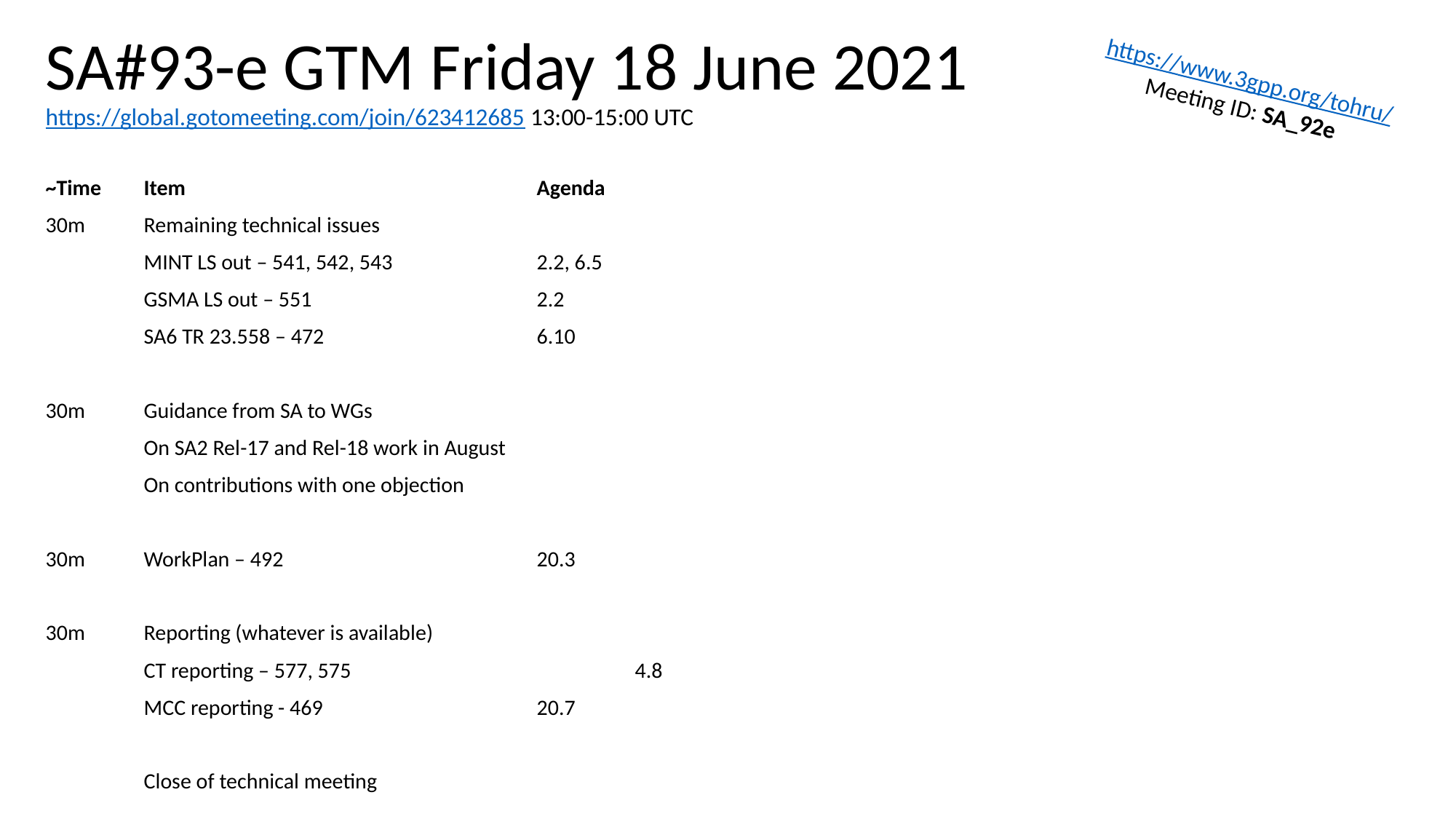

# SA#93-e GTM Friday 18 June 2021 https://global.gotomeeting.com/join/623412685 13:00-15:00 UTC
https://www.3gpp.org/tohru/
Meeting ID: SA_92e
~Time	Item				Agenda
30m	Remaining technical issues
	MINT LS out – 541, 542, 543 		2.2, 6.5
	GSMA LS out – 551			2.2
	SA6 TR 23.558 – 472			6.10

30m 	Guidance from SA to WGs
	On SA2 Rel-17 and Rel-18 work in August
	On contributions with one objection

30m	WorkPlan – 492			20.3

30m	Reporting (whatever is available)
	CT reporting – 577, 575			4.8
	MCC reporting - 469			20.7

	Close of technical meeting